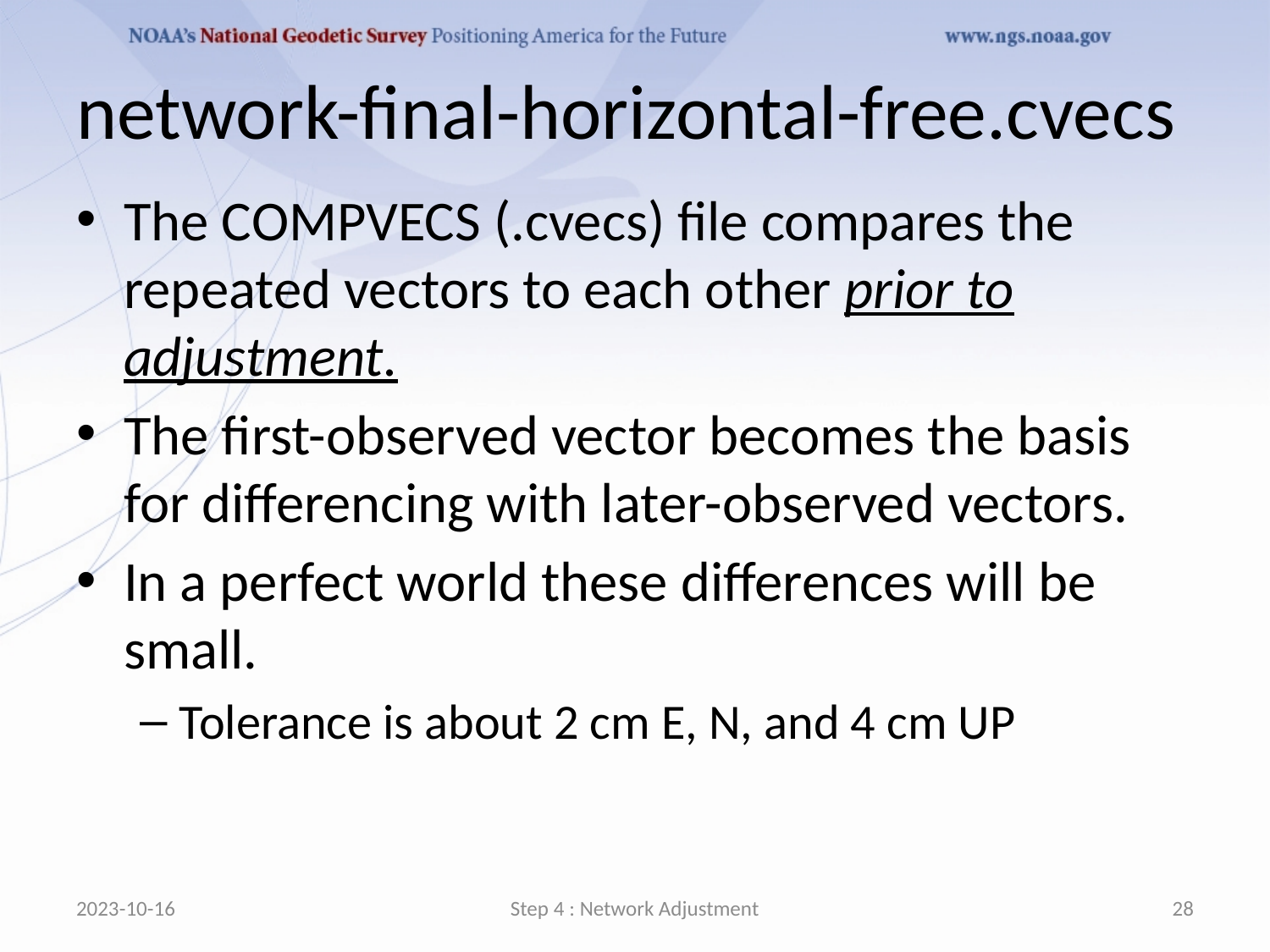

# network-final-horizontal-free.cvecs
The COMPVECS (.cvecs) file compares the repeated vectors to each other prior to adjustment.
The first-observed vector becomes the basis for differencing with later-observed vectors.
In a perfect world these differences will be small.
Tolerance is about 2 cm E, N, and 4 cm UP
2023-10-16
Step 4 : Network Adjustment
28